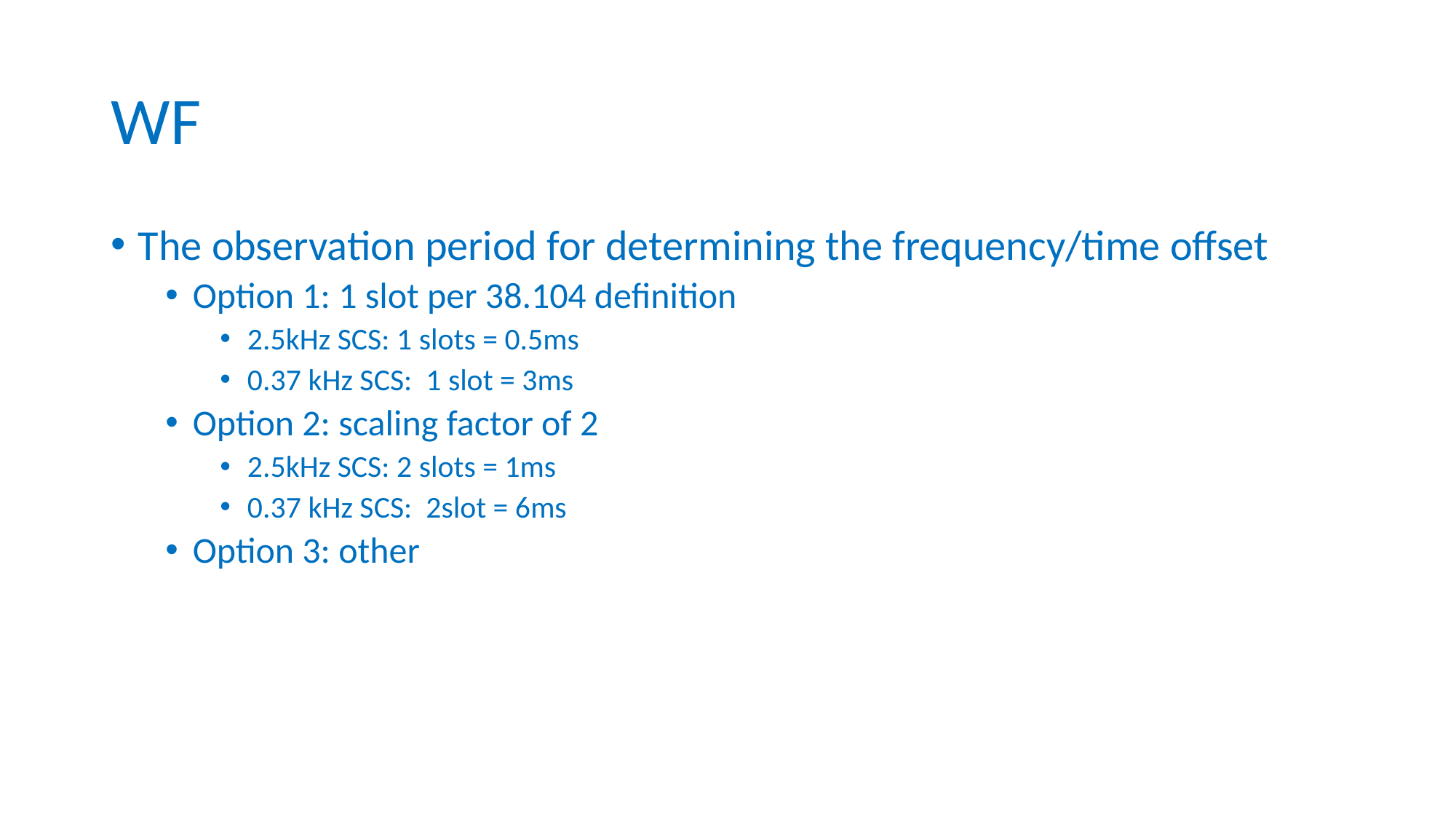

# WF
The observation period for determining the frequency/time offset
Option 1: 1 slot per 38.104 definition
2.5kHz SCS: 1 slots = 0.5ms
0.37 kHz SCS:  1 slot = 3ms
Option 2: scaling factor of 2
2.5kHz SCS: 2 slots = 1ms
0.37 kHz SCS:  2slot = 6ms
Option 3: other
5